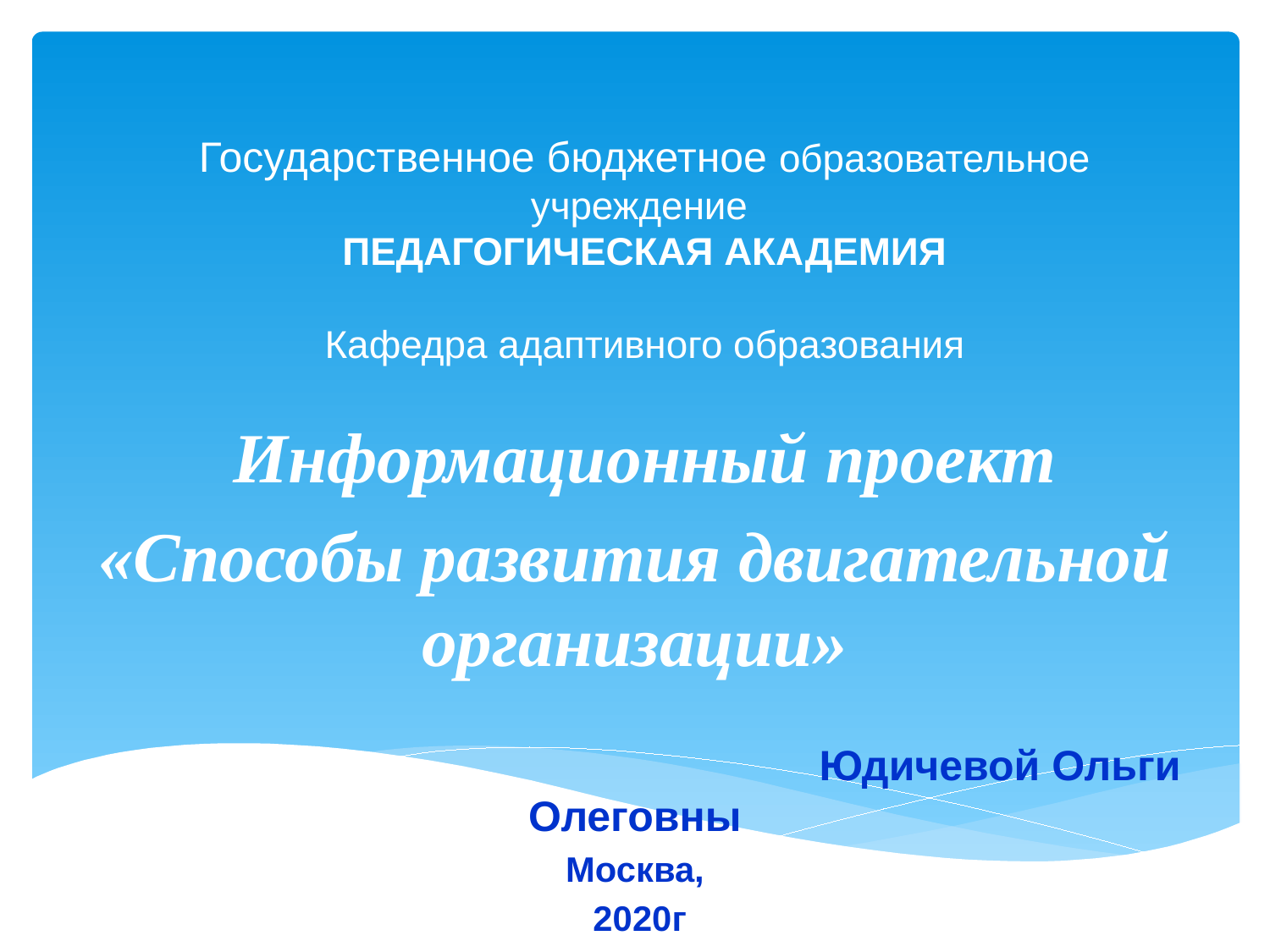

# Государственное бюджетное образовательное учреждение ПЕДАГОГИЧЕСКАЯ АКАДЕМИЯ   Кафедра адаптивного образования
 Информационный проект
«Способы развития двигательной организации»

                                                                           Юдичевой Ольги Олеговны
Москва,
 2020г